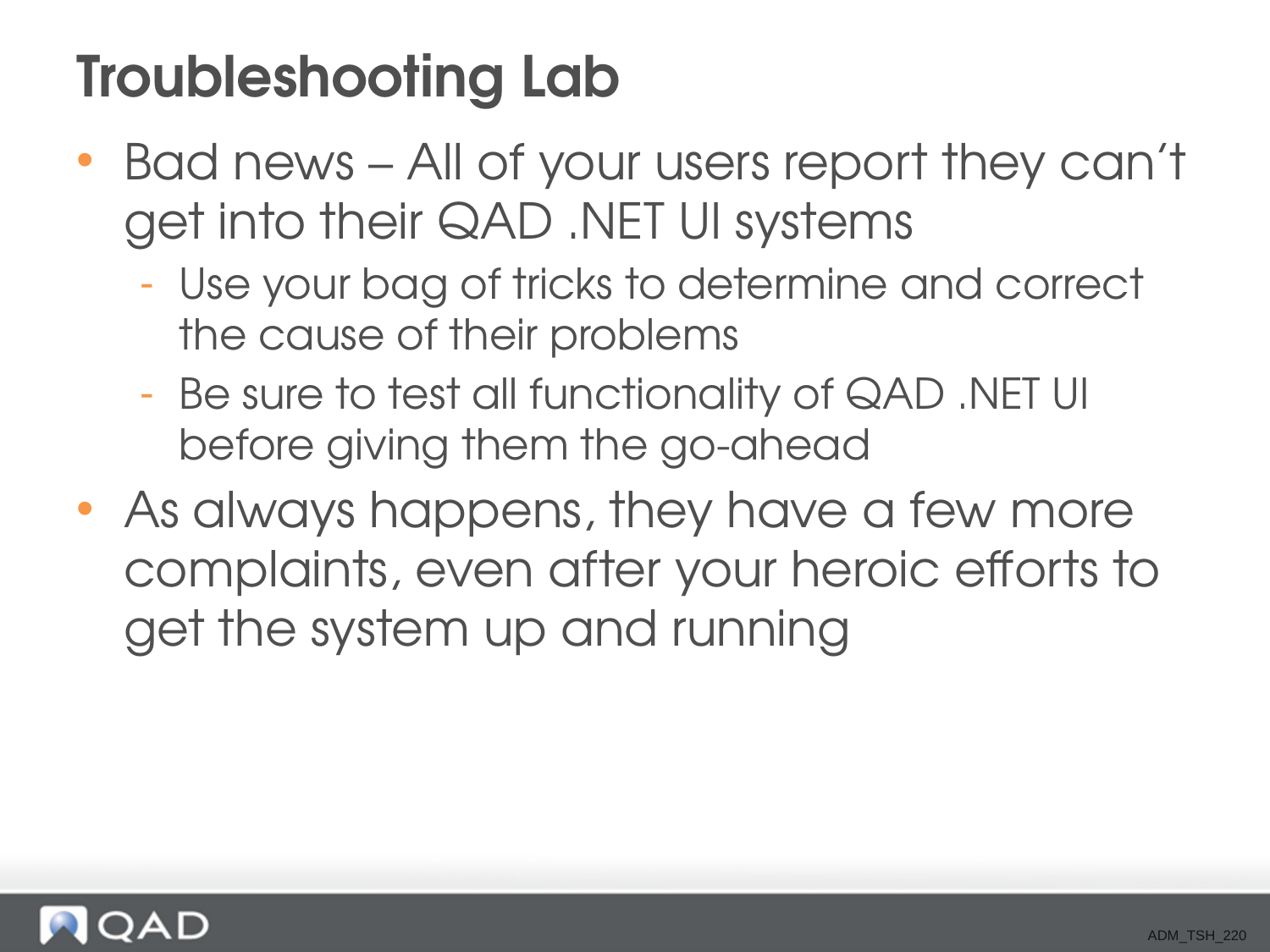

# Troubleshooting Lab
Bad news – All of your users report they can’t get into their QAD .NET UI systems
Use your bag of tricks to determine and correct the cause of their problems
Be sure to test all functionality of QAD .NET UI before giving them the go-ahead
As always happens, they have a few more complaints, even after your heroic efforts to get the system up and running
ADM_TSH_220